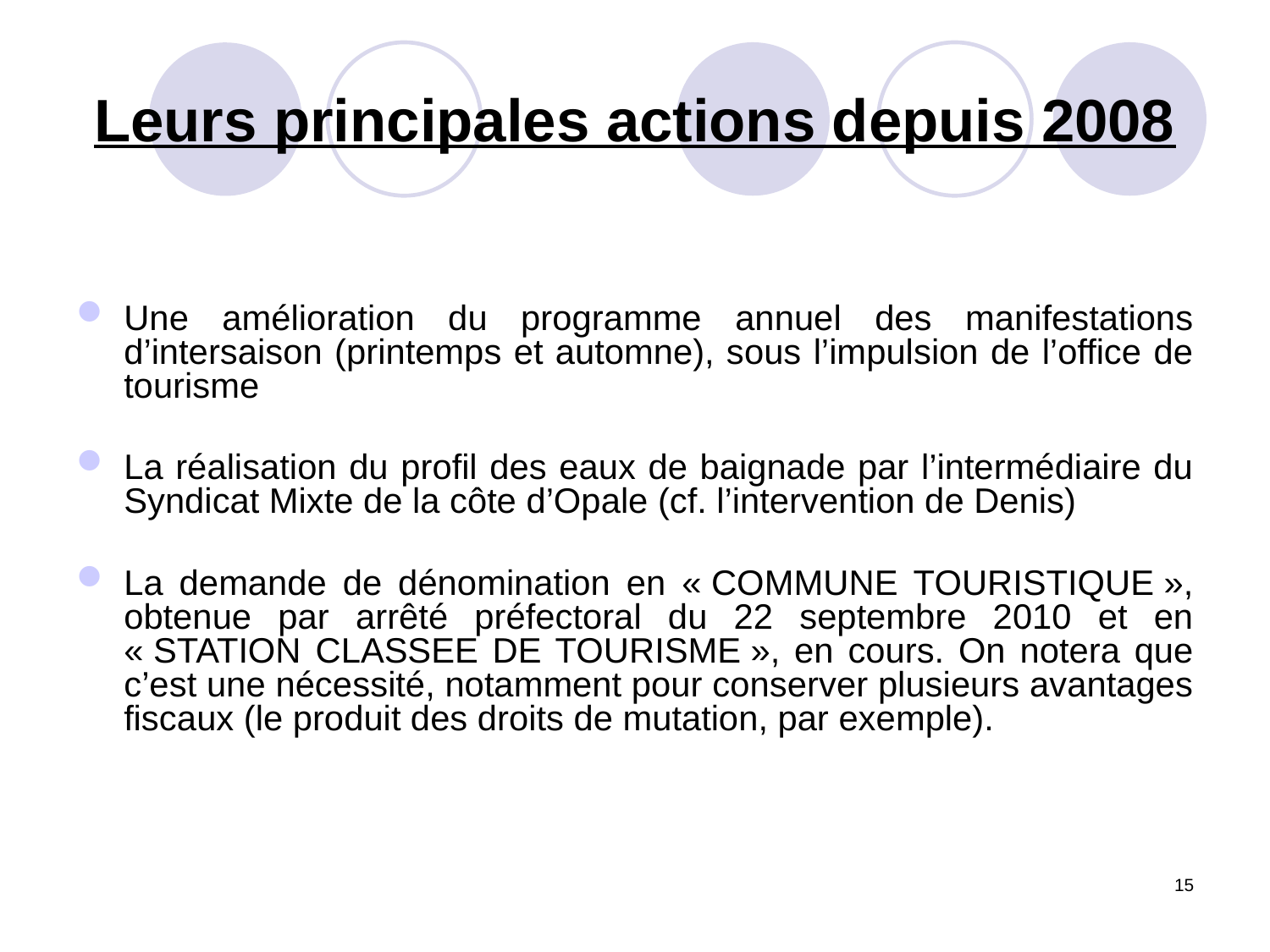

# Leurs principales actions depuis 2008

Une amélioration du programme annuel des manifestations d’intersaison (printemps et automne), sous l’impulsion de l’office de tourisme

La réalisation du profil des eaux de baignade par l’intermédiaire du Syndicat Mixte de la côte d’Opale (cf. l’intervention de Denis)

La demande de dénomination en « COMMUNE TOURISTIQUE », obtenue par arrêté préfectoral du 22 septembre 2010 et en « STATION CLASSEE DE TOURISME », en cours. On notera que c’est une nécessité, notamment pour conserver plusieurs avantages fiscaux (le produit des droits de mutation, par exemple).

15